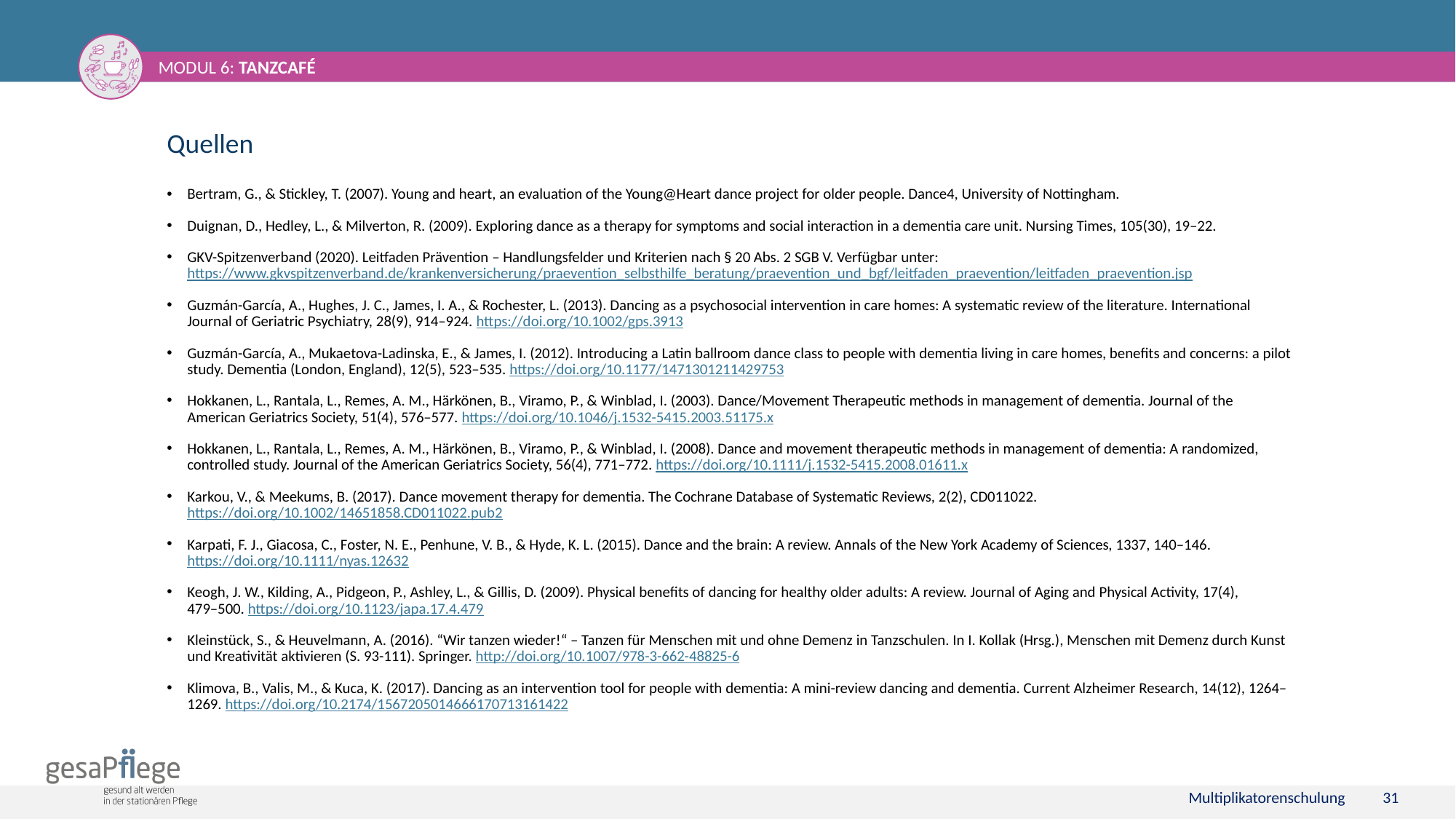

Bertram, G., & Stickley, T. (2007). Young and heart, an evaluation of the Young@Heart dance project for older people. Dance4, University of Nottingham.
Duignan, D., Hedley, L., & Milverton, R. (2009). Exploring dance as a therapy for symptoms and social interaction in a dementia care unit. Nursing Times, 105(30), 19–22.
GKV-Spitzenverband (2020). Leitfaden Prävention – Handlungsfelder und Kriterien nach § 20 Abs. 2 SGB V. Verfügbar unter:
https://www.gkvspitzenverband.de/krankenversicherung/praevention_selbsthilfe_beratung/praevention_und_bgf/leitfaden_praevention/leitfaden_praevention.jsp
Guzmán-García, A., Hughes, J. C., James, I. A., & Rochester, L. (2013). Dancing as a psychosocial intervention in care homes: A systematic review of the literature. International Journal of Geriatric Psychiatry, 28(9), 914–924. https://doi.org/10.1002/gps.3913
Guzmán-García, A., Mukaetova-Ladinska, E., & James, I. (2012). Introducing a Latin ballroom dance class to people with dementia living in care homes, benefits and concerns: a pilot study. Dementia (London, England), 12(5), 523–535. https://doi.org/10.1177/1471301211429753
Hokkanen, L., Rantala, L., Remes, A. M., Härkönen, B., Viramo, P., & Winblad, I. (2003). Dance/Movement Therapeutic methods in management of dementia. Journal of the American Geriatrics Society, 51(4), 576–577. https://doi.org/10.1046/j.1532-5415.2003.51175.x
Hokkanen, L., Rantala, L., Remes, A. M., Härkönen, B., Viramo, P., & Winblad, I. (2008). Dance and movement therapeutic methods in management of dementia: A randomized, controlled study. Journal of the American Geriatrics Society, 56(4), 771–772. https://doi.org/10.1111/j.1532-5415.2008.01611.x
Karkou, V., & Meekums, B. (2017). Dance movement therapy for dementia. The Cochrane Database of Systematic Reviews, 2(2), CD011022. https://doi.org/10.1002/14651858.CD011022.pub2
Karpati, F. J., Giacosa, C., Foster, N. E., Penhune, V. B., & Hyde, K. L. (2015). Dance and the brain: A review. Annals of the New York Academy of Sciences, 1337, 140–146. https://doi.org/10.1111/nyas.12632
Keogh, J. W., Kilding, A., Pidgeon, P., Ashley, L., & Gillis, D. (2009). Physical benefits of dancing for healthy older adults: A review. Journal of Aging and Physical Activity, 17(4),
479–500. https://doi.org/10.1123/japa.17.4.479
Kleinstück, S., & Heuvelmann, A. (2016). “Wir tanzen wieder!“ – Tanzen für Menschen mit und ohne Demenz in Tanzschulen. In I. Kollak (Hrsg.), Menschen mit Demenz durch Kunst und Kreativität aktivieren (S. 93-111). Springer. http://doi.org/10.1007/978-3-662-48825-6
Klimova, B., Valis, M., & Kuca, K. (2017). Dancing as an intervention tool for people with dementia: A mini-review dancing and dementia. Current Alzheimer Research, 14(12), 1264–1269. https://doi.org/10.2174/1567205014666170713161422

Multiplikatorenschulung
31